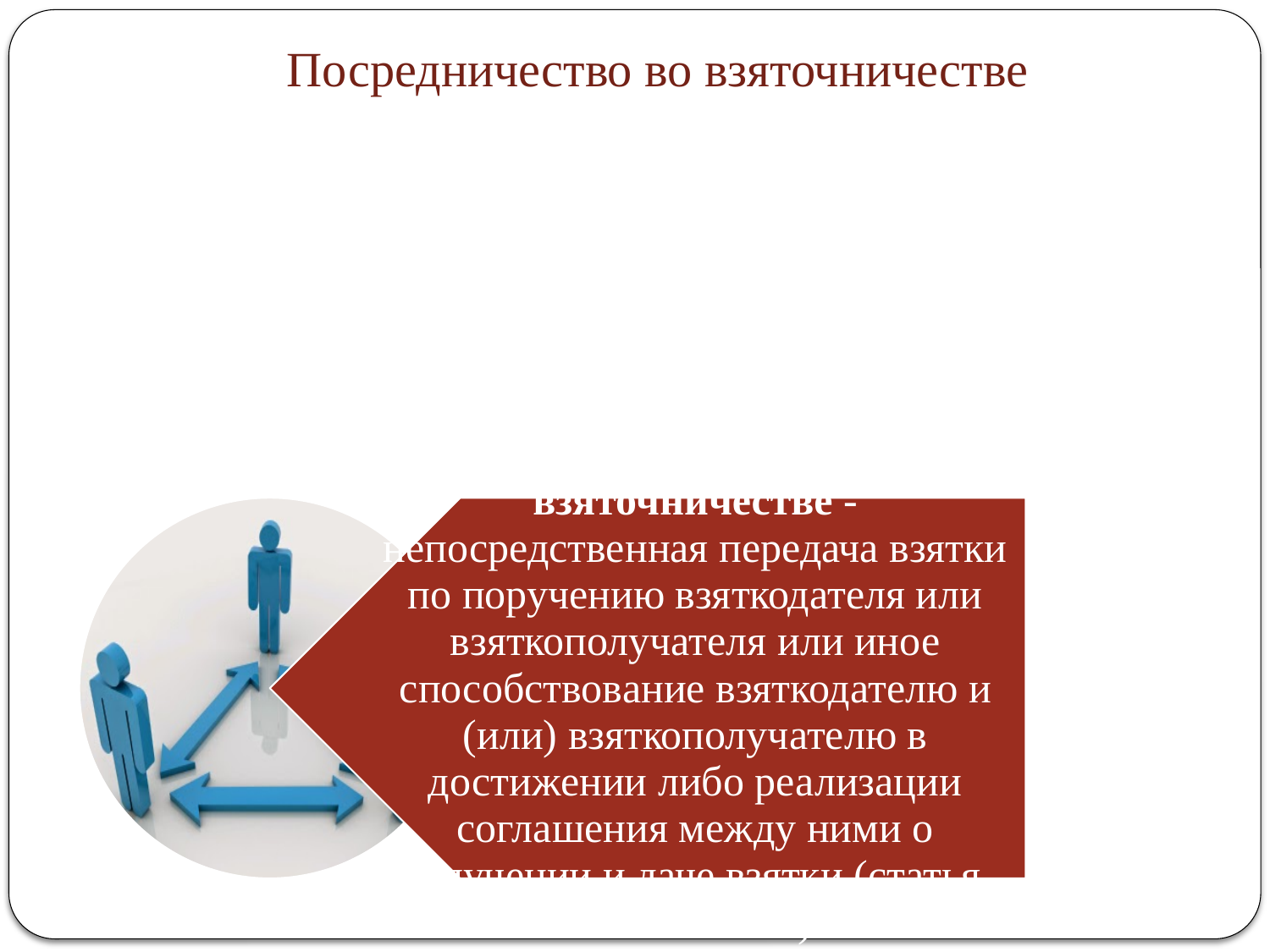

# Посредничество во взяточничестве
Посредничество во взяточничестве - непосредственная передача взятки по поручению взяткодателя или взяткополучателя или иное способствование взяткодателю и (или) взяткополучателю в достижении либо реализации соглашения между ними о получении и даче взятки (статья  291.1 УК РФ).